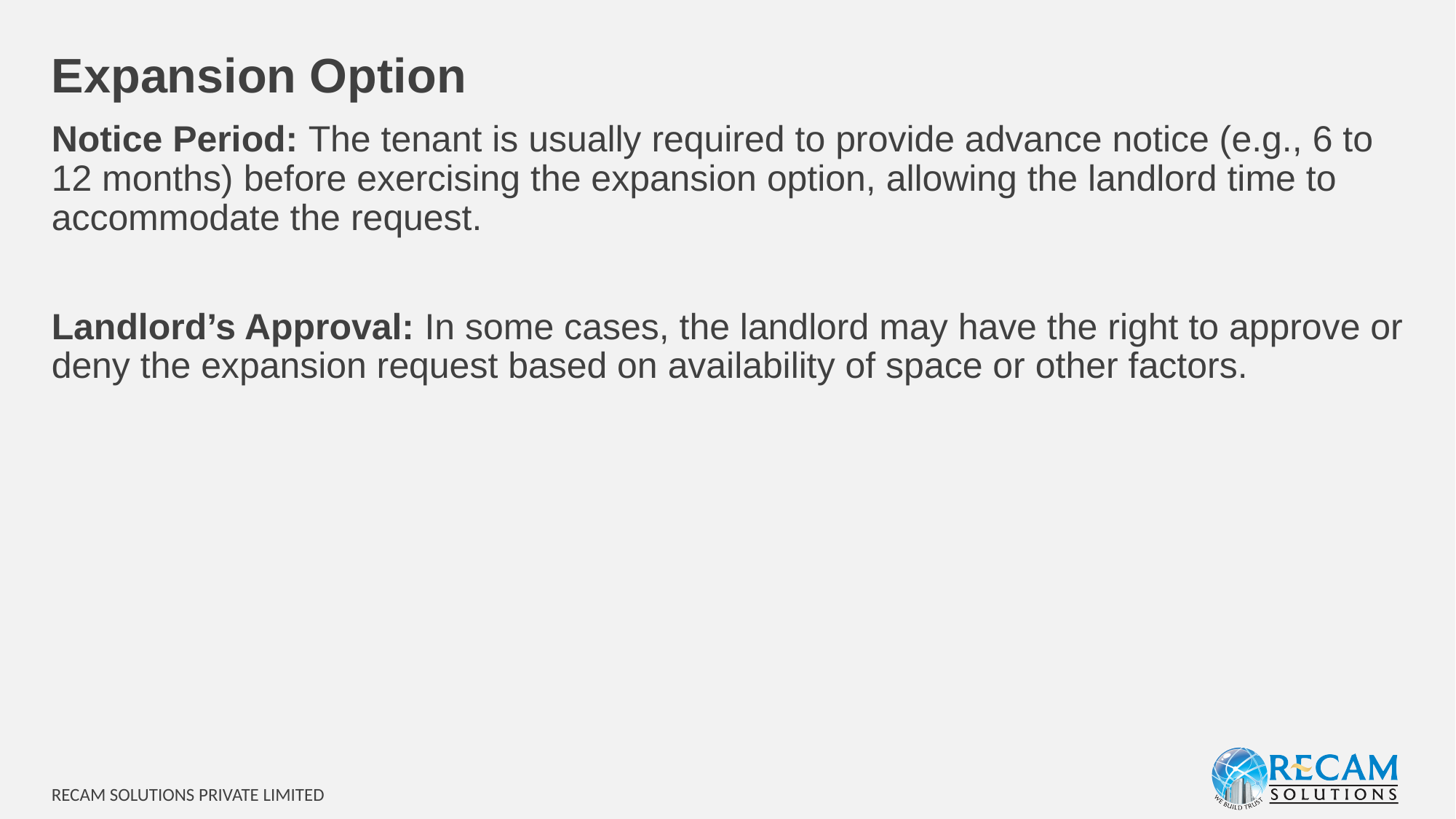

# Expansion Option
Notice Period: The tenant is usually required to provide advance notice (e.g., 6 to 12 months) before exercising the expansion option, allowing the landlord time to accommodate the request.

Landlord’s Approval: In some cases, the landlord may have the right to approve or deny the expansion request based on availability of space or other factors.
RECAM SOLUTIONS PRIVATE LIMITED